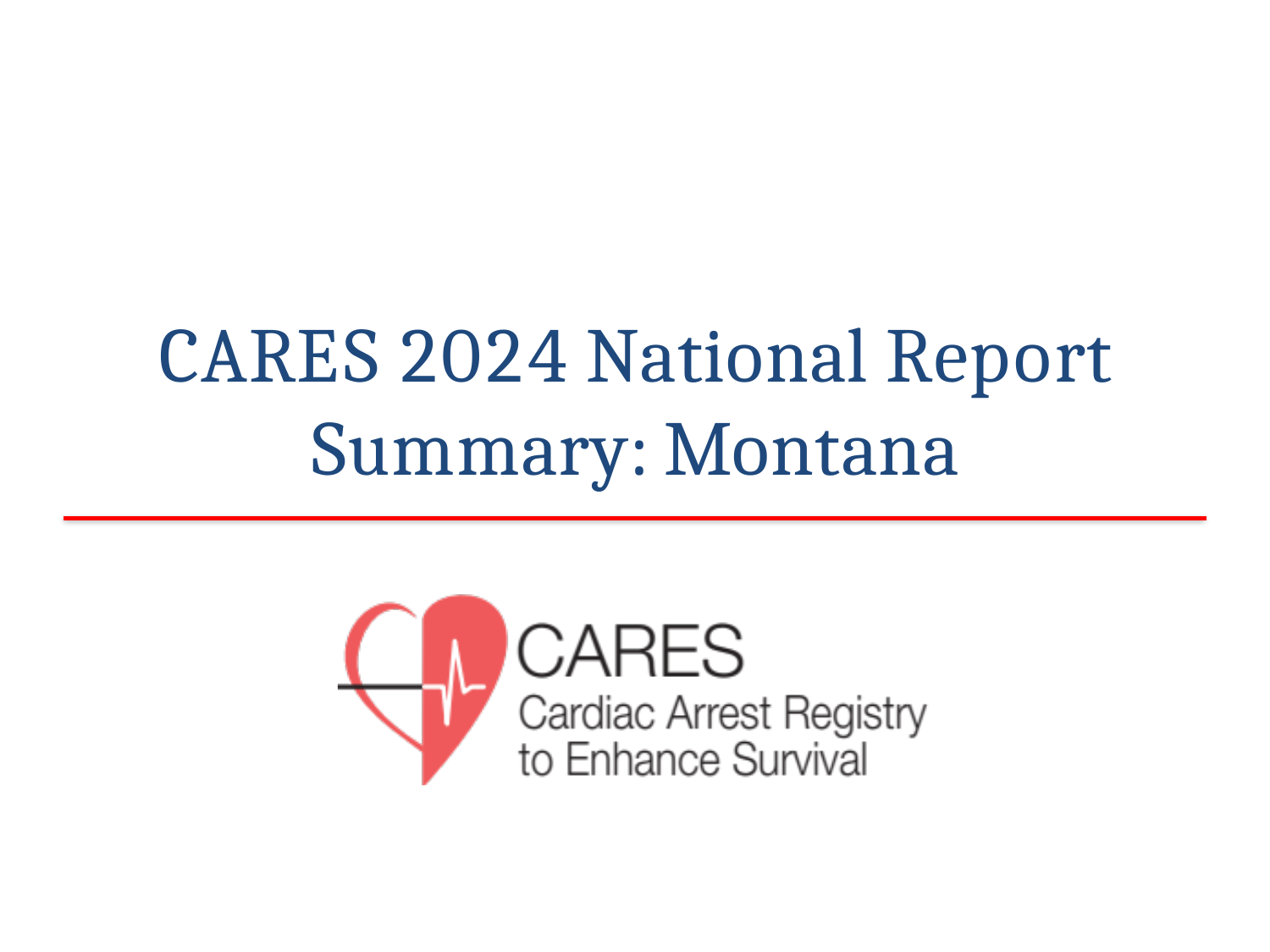

# CARES 2024 National Report Summary: Montana